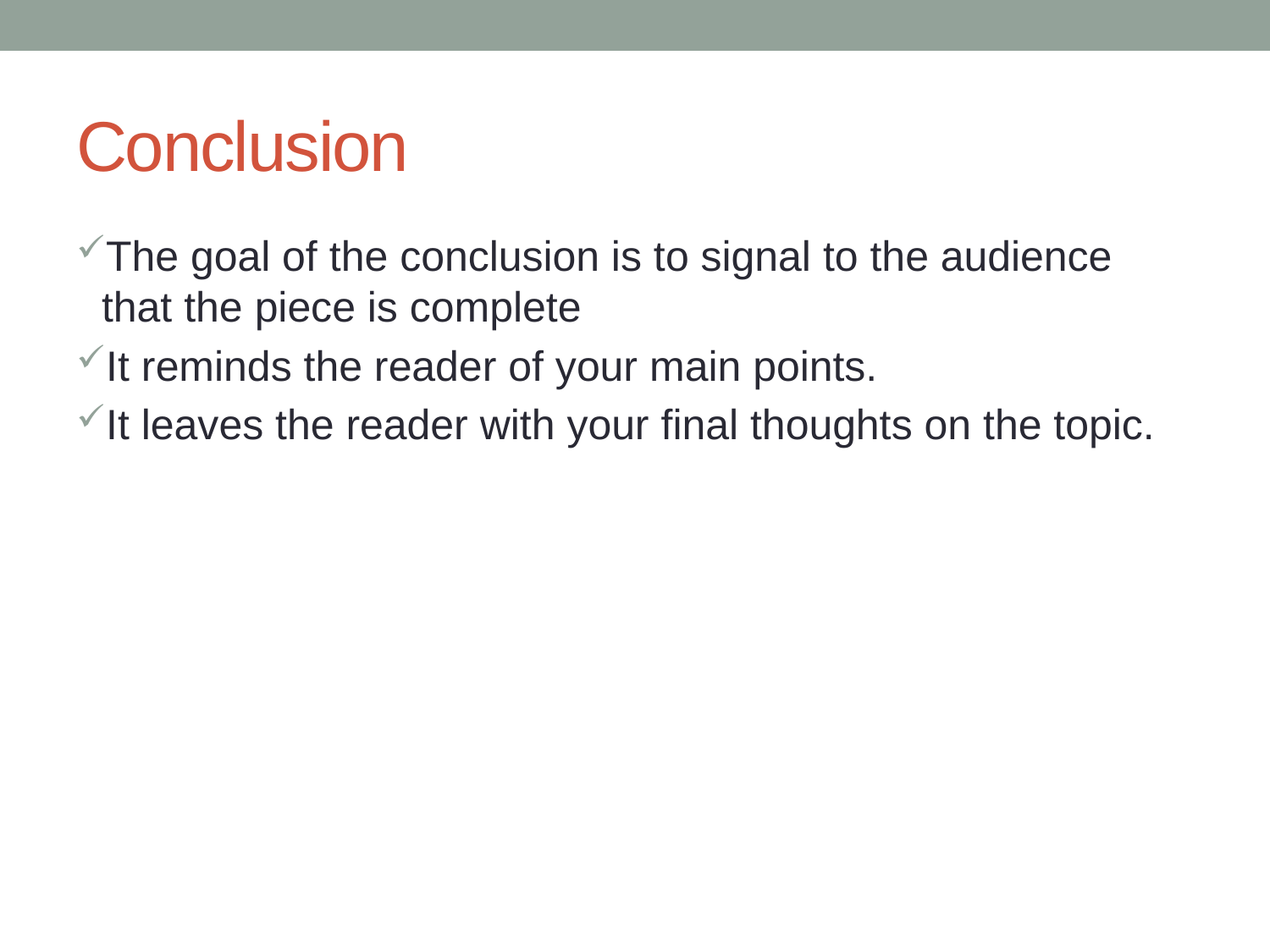

# Conclusion
The goal of the conclusion is to signal to the audience that the piece is complete
It reminds the reader of your main points.
It leaves the reader with your final thoughts on the topic.